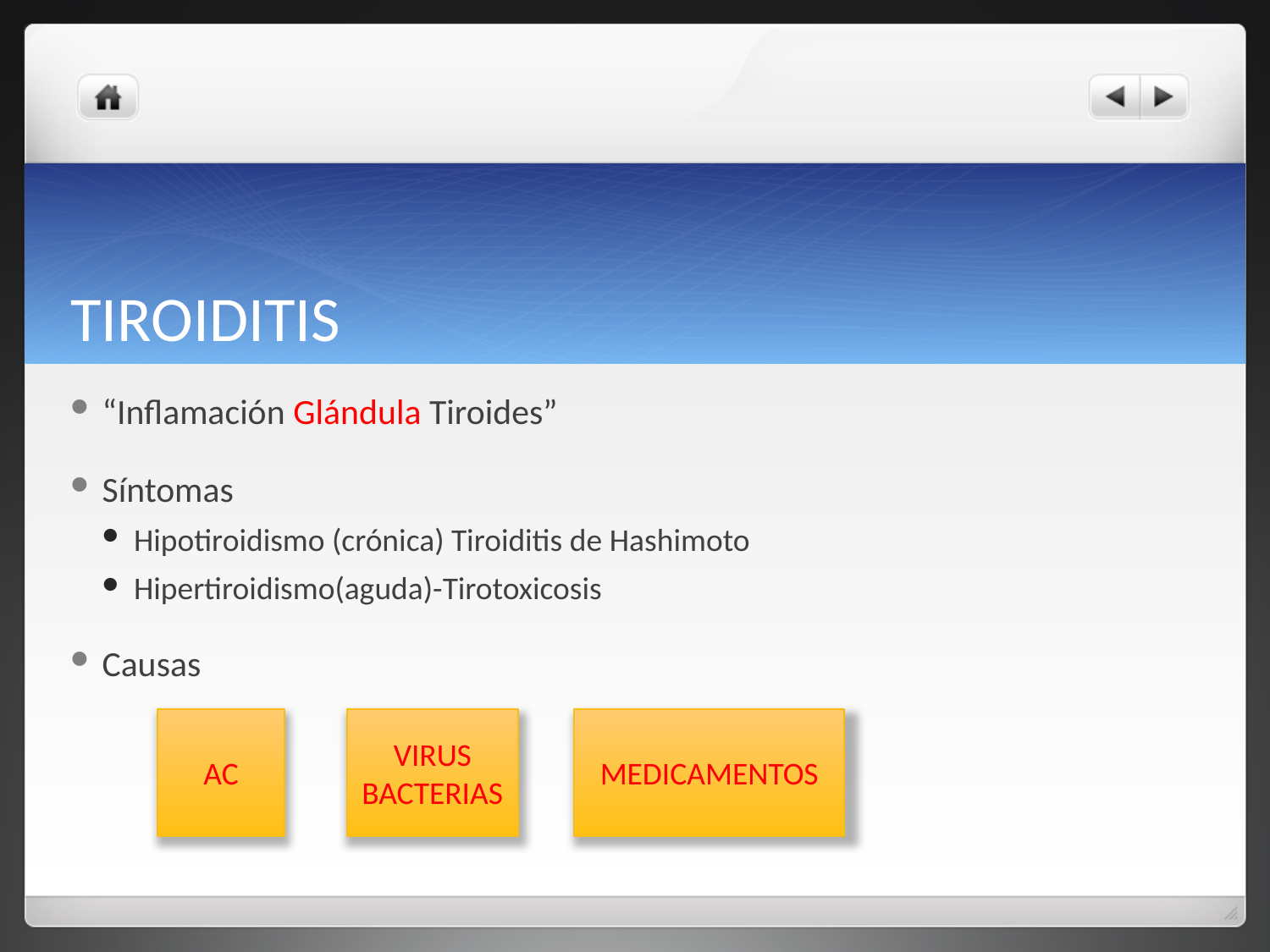

# TIROIDITIS
“Inflamación Glándula Tiroides”
Síntomas
Hipotiroidismo (crónica) Tiroiditis de Hashimoto
Hipertiroidismo(aguda)-Tirotoxicosis
Causas
AC
VIRUS
BACTERIAS
MEDICAMENTOS